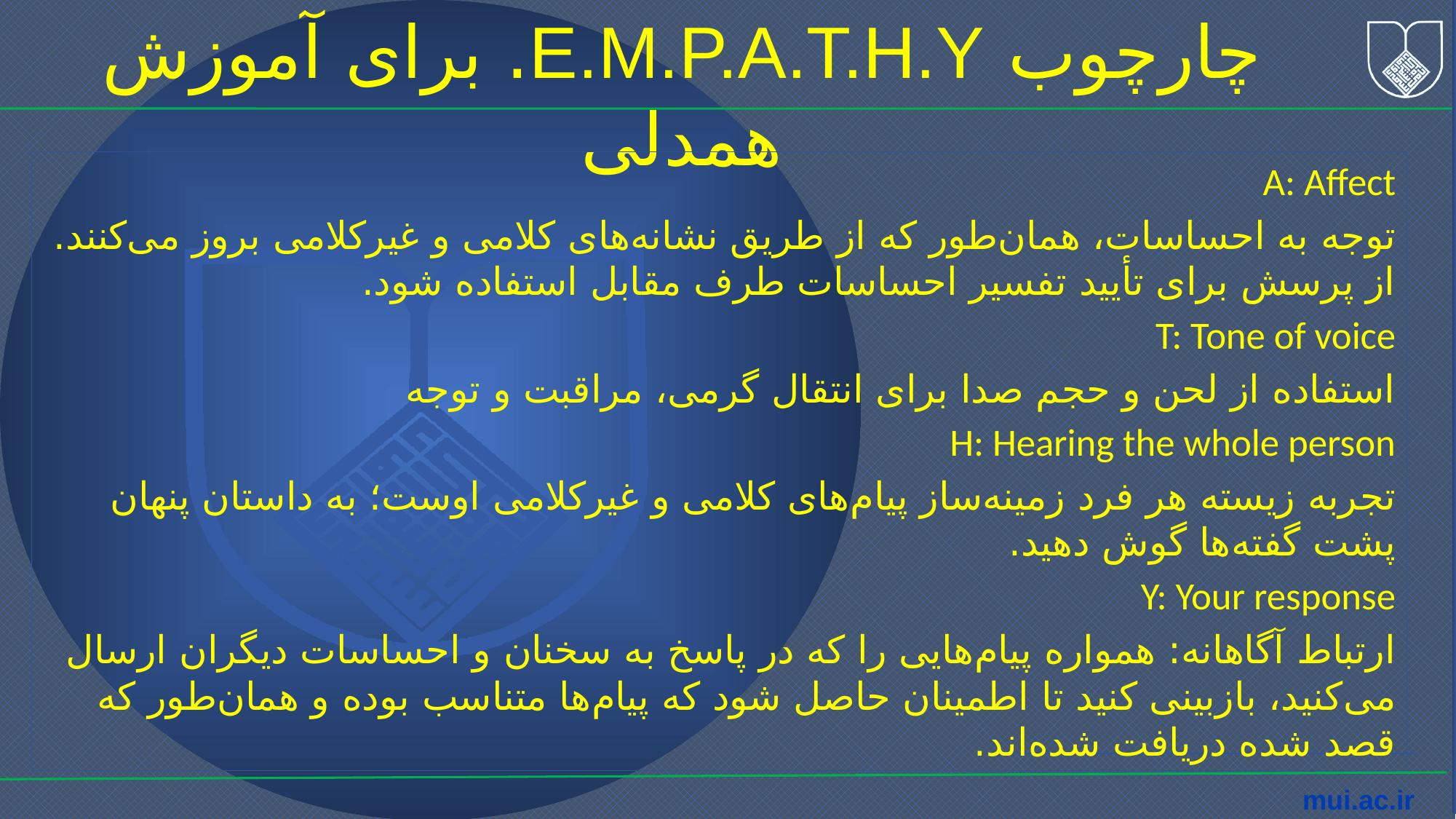

چارچوب E.M.P.A.T.H.Y. برای آموزش همدلی
A: Affect
توجه به احساسات، همان‌طور که از طریق نشانه‌های کلامی و غیرکلامی بروز می‌کنند. از پرسش برای تأیید تفسیر احساسات طرف مقابل استفاده شود.
T: Tone of voice
استفاده از لحن و حجم صدا برای انتقال گرمی، مراقبت و توجه
H: Hearing the whole person
تجربه زیسته هر فرد زمینه‌ساز پیام‌های کلامی و غیرکلامی اوست؛ به داستان پنهان پشت گفته‌ها گوش دهید.
Y: Your response
ارتباط آگاهانه: همواره پیام‌هایی را که در پاسخ به سخنان و احساسات دیگران ارسال می‌کنید، بازبینی کنید تا اطمینان حاصل شود که پیام‌ها متناسب بوده و همان‌طور که قصد شده دریافت شده‌اند.